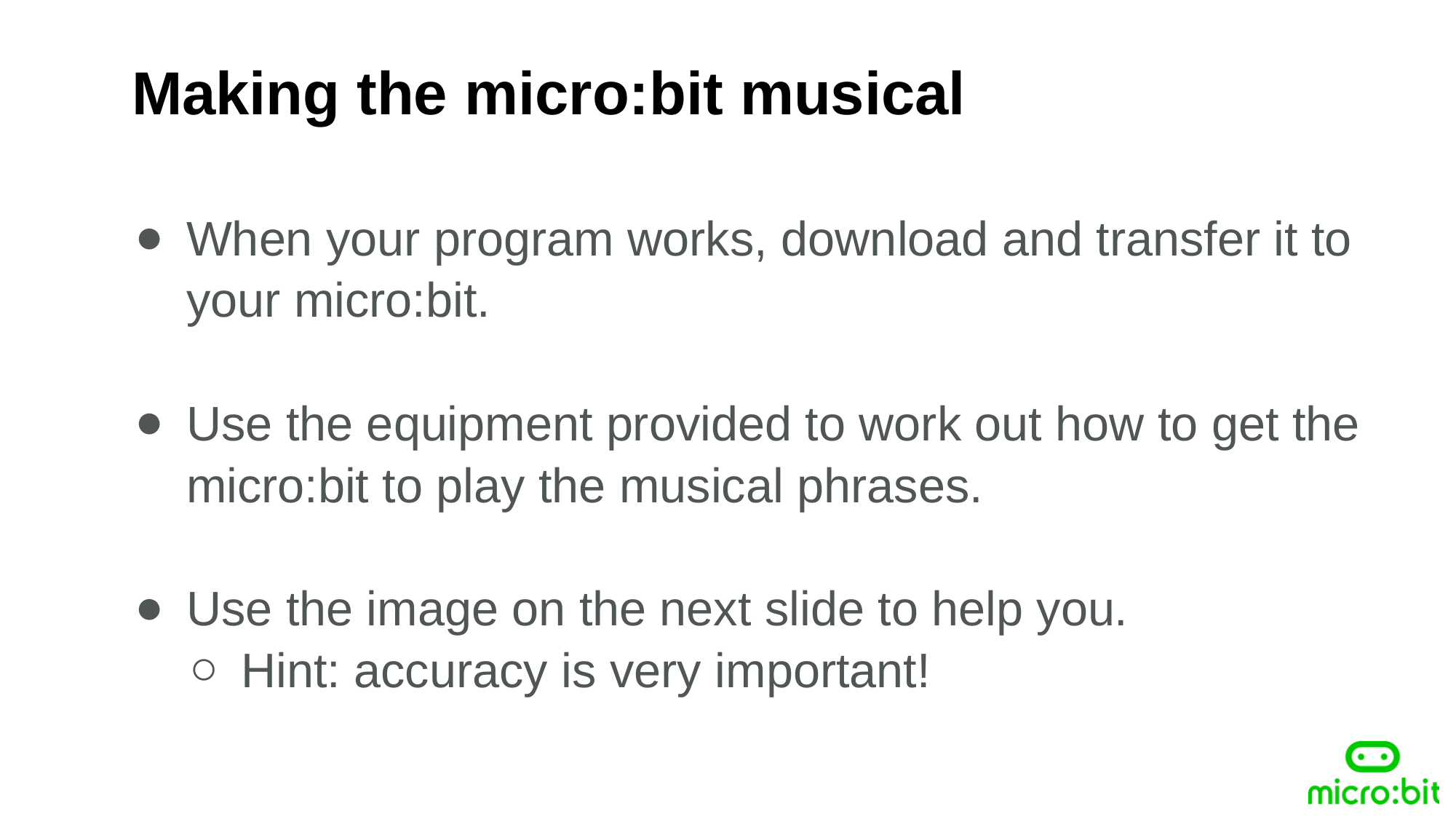

Making the micro:bit musical

When your program works, download and transfer it to your micro:bit.
Use the equipment provided to work out how to get the micro:bit to play the musical phrases.
Use the image on the next slide to help you.
Hint: accuracy is very important!